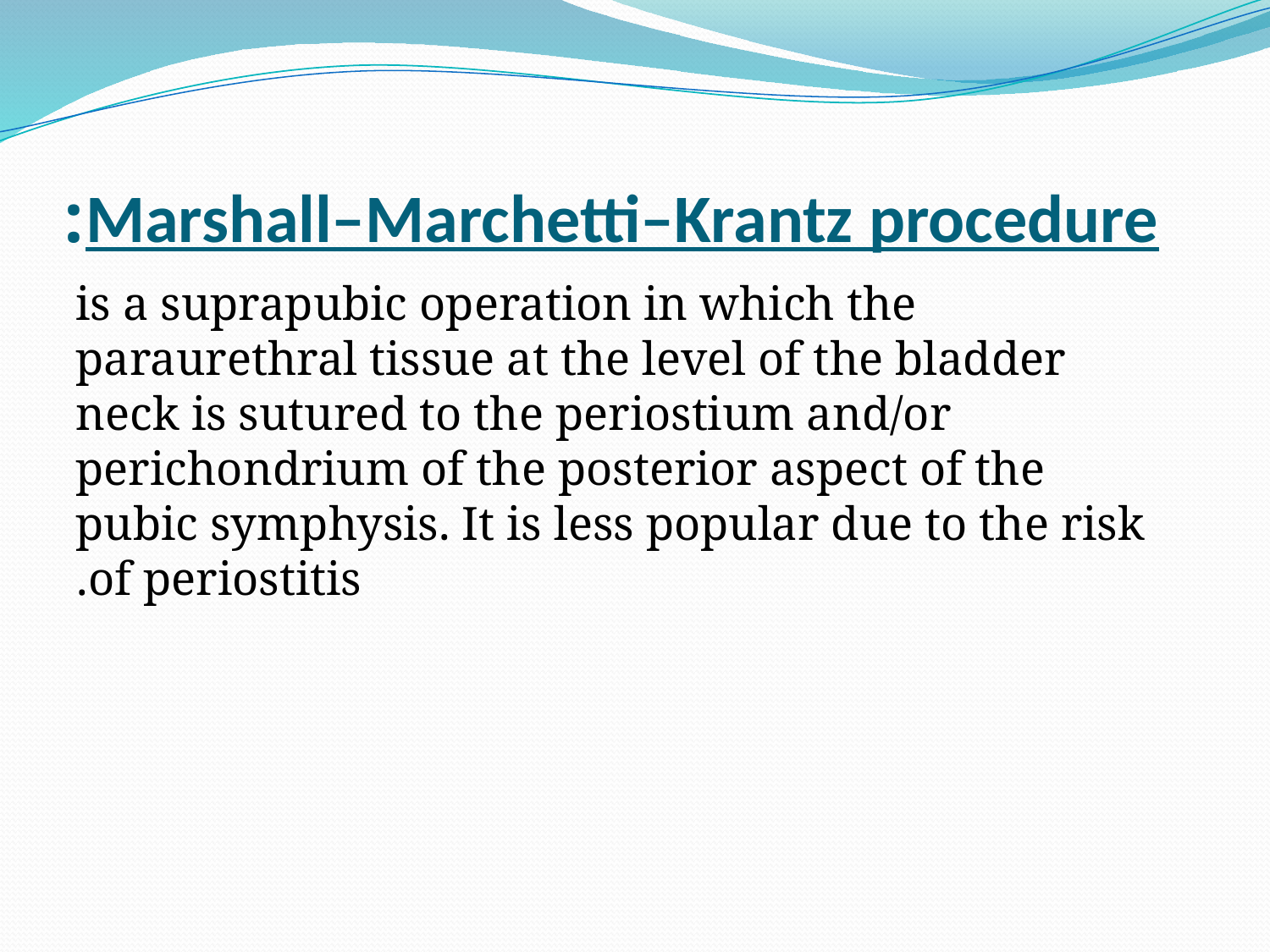

# Marshall–Marchetti–Krantz procedure:
is a suprapubic operation in which the paraurethral tissue at the level of the bladder neck is sutured to the periostium and/or perichondrium of the posterior aspect of the pubic symphysis. It is less popular due to the risk of periostitis.